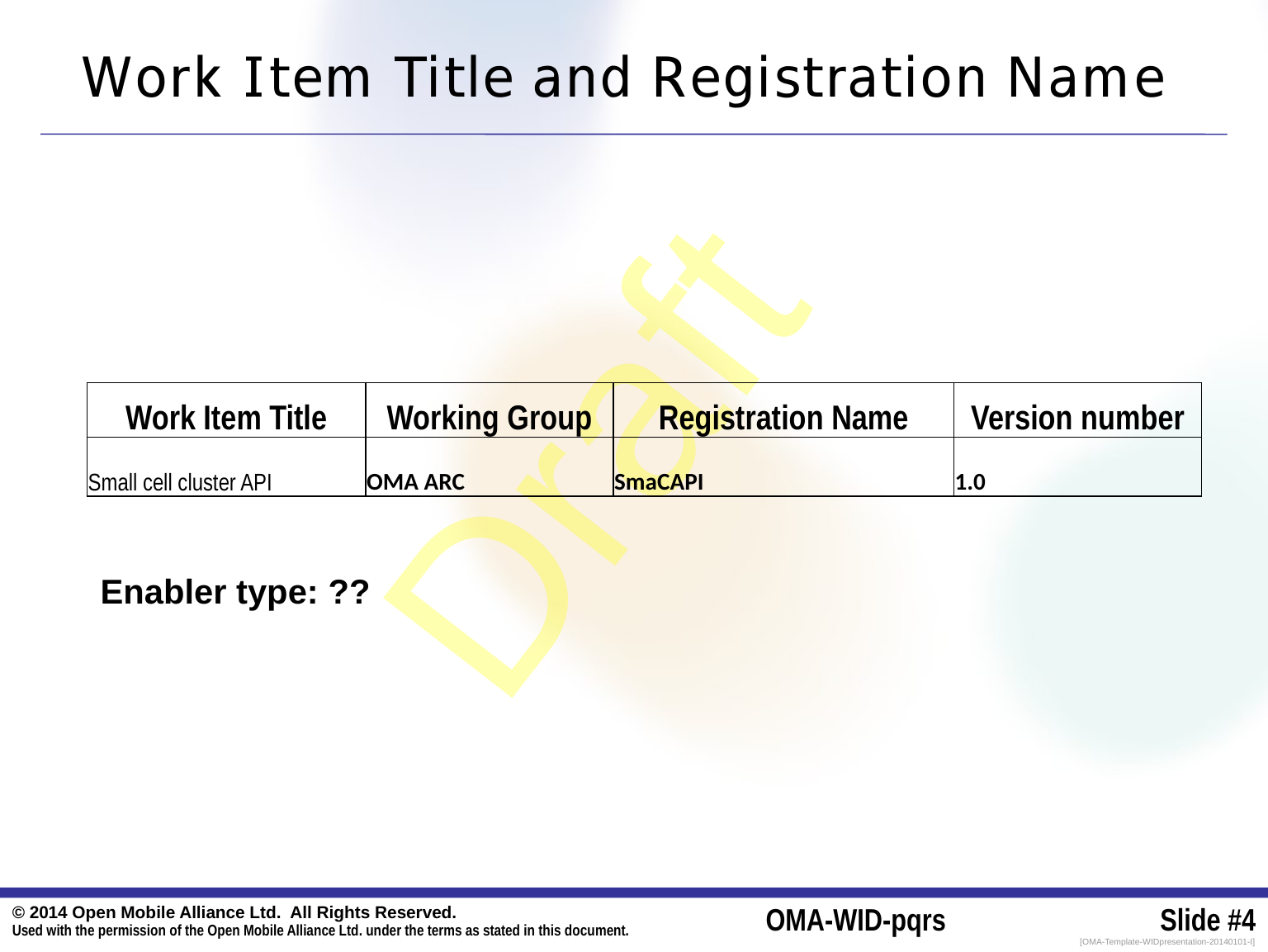

# Work Item Title and Registration Name
| Work Item Title | Working Group | Registration Name | Version number |
| --- | --- | --- | --- |
| Small cell cluster API | OMA ARC | SmaCAPI | 1.0 |
Enabler type: ??